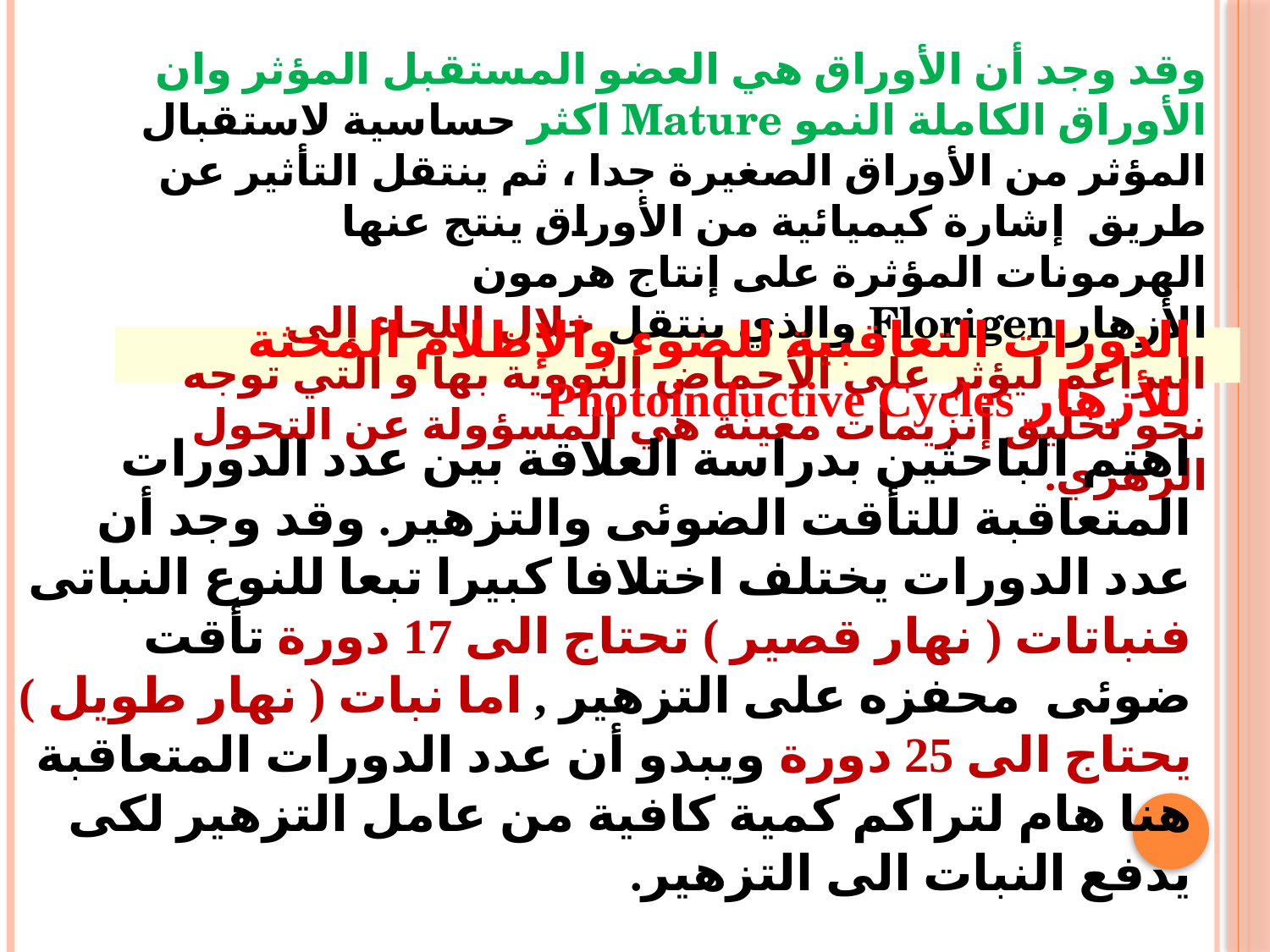

وقد وجد أن الأوراق هي العضو المستقبل المؤثر وان الأوراق الكاملة النمو Mature اكثر حساسية لاستقبال المؤثر من الأوراق الصغيرة جدا ، ثم ينتقل التأثير عن طريق  إشارة كيميائية من الأوراق ينتج عنها الهرمونات المؤثرة على إنتاج هرمون الأزهار Florigen والذي ينتقل خلال اللحاء إلى البراعم ليؤثر على الأحماض النووية بها و التي توجه نحو تخليق إنزيمات معينة هي المسؤولة عن التحول الزهري.

الدورات التعاقبية للضوء والإظلام المحثة للأزهار Photoinductive Cycles 
اهتم الباحثين بدراسة العلاقة بين عدد الدورات المتعاقبة للتأقت الضوئى والتزهير. وقد وجد أن عدد الدورات يختلف اختلافا كبيرا تبعا للنوع النباتى فنباتات ( نهار قصير ) تحتاج الى 17 دورة تأقت ضوئى  محفزه على التزهير , اما نبات ( نهار طويل ) يحتاج الى 25 دورة ويبدو أن عدد الدورات المتعاقبة هنا هام لتراكم كمية كافية من عامل التزهير لكى يدفع النبات الى التزهير.